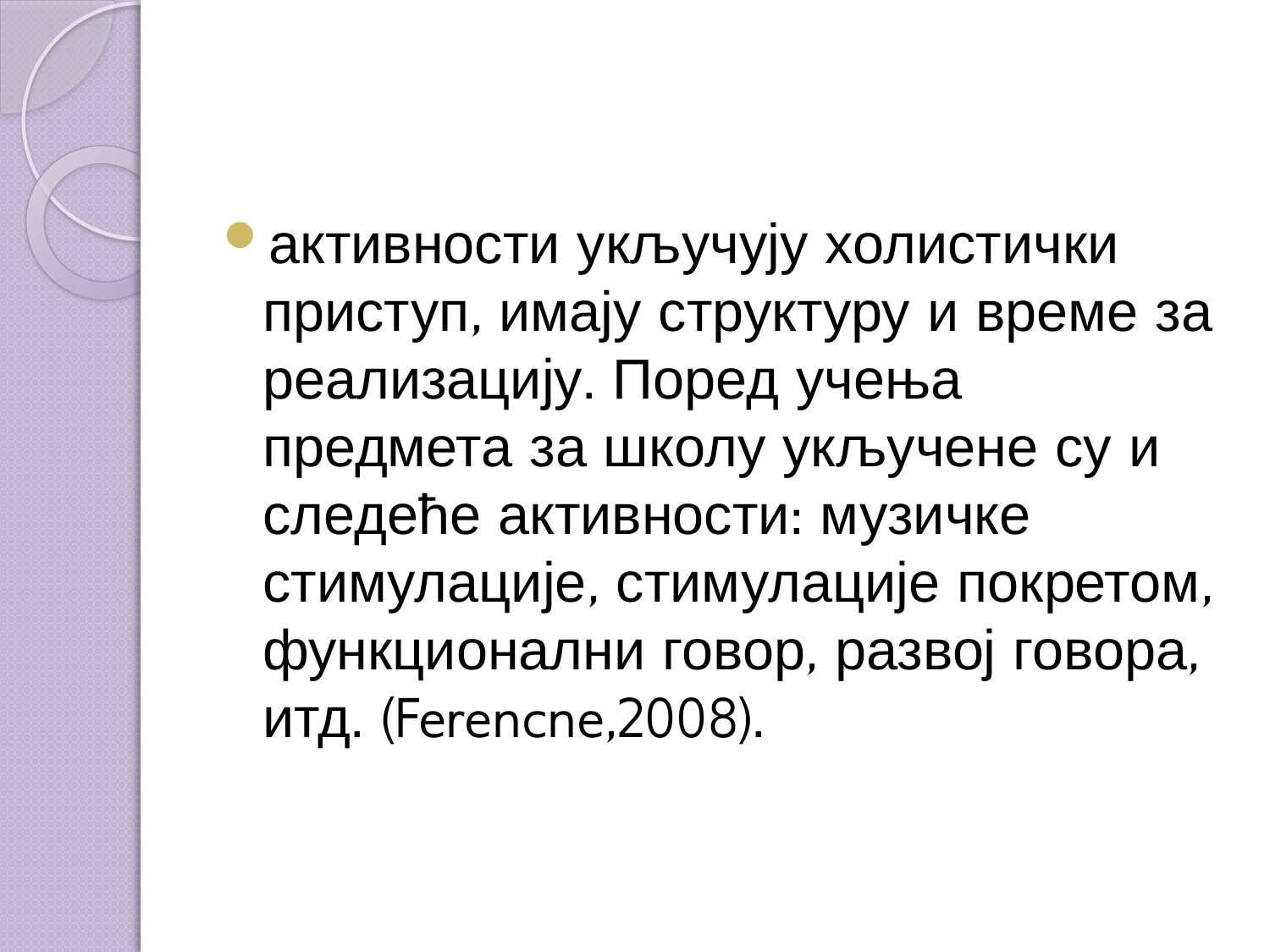

#
активности укључују холистички приступ, имају структуру и време за реализацију. Поред учења предмета за школу укључене су и следеће активности: музичке стимулације, стимулације покретом, функционални говор, развој говора, итд. (Ferencne,2008).